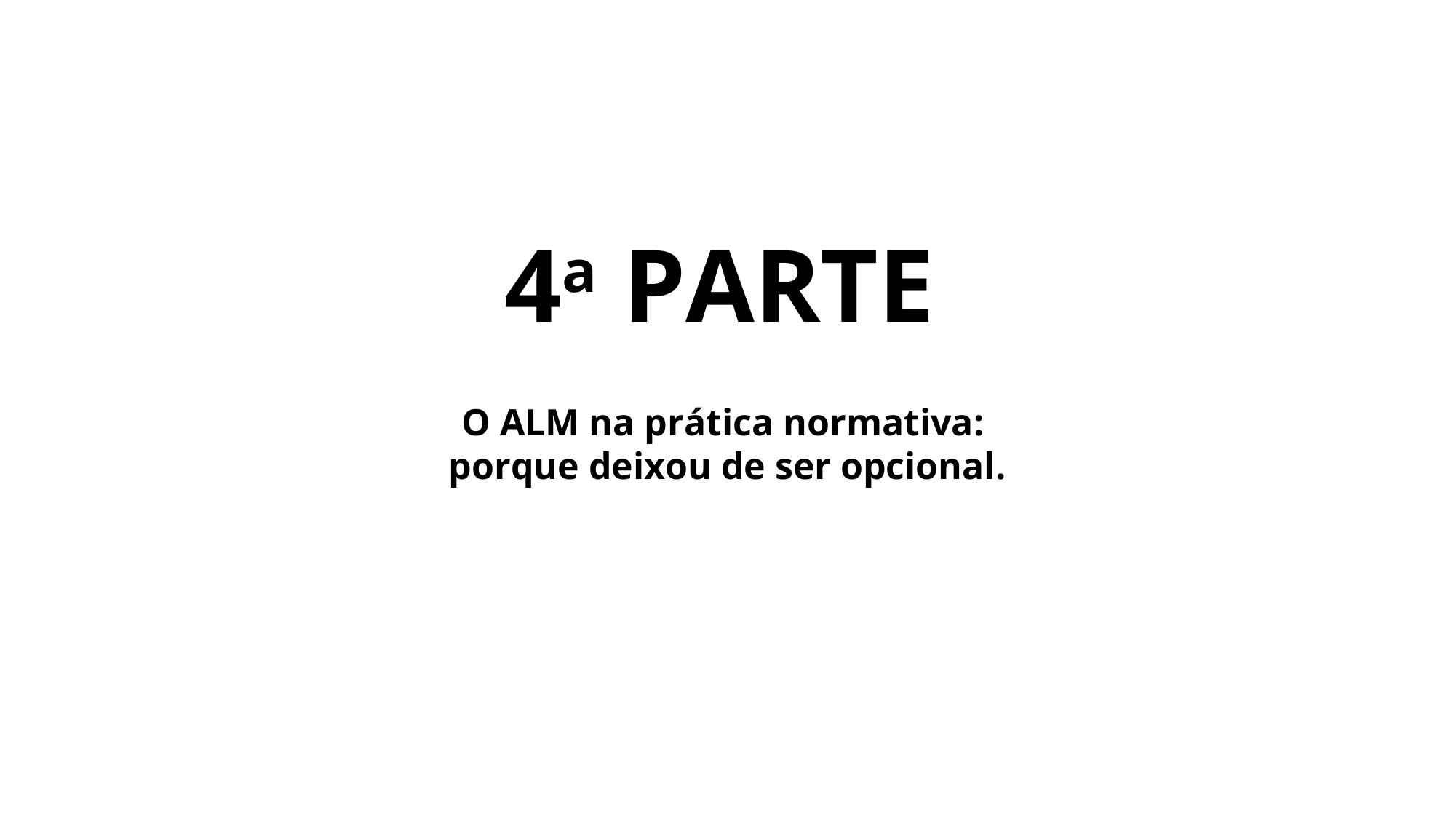

4a PARTE
O ALM na prática normativa:
porque deixou de ser opcional.